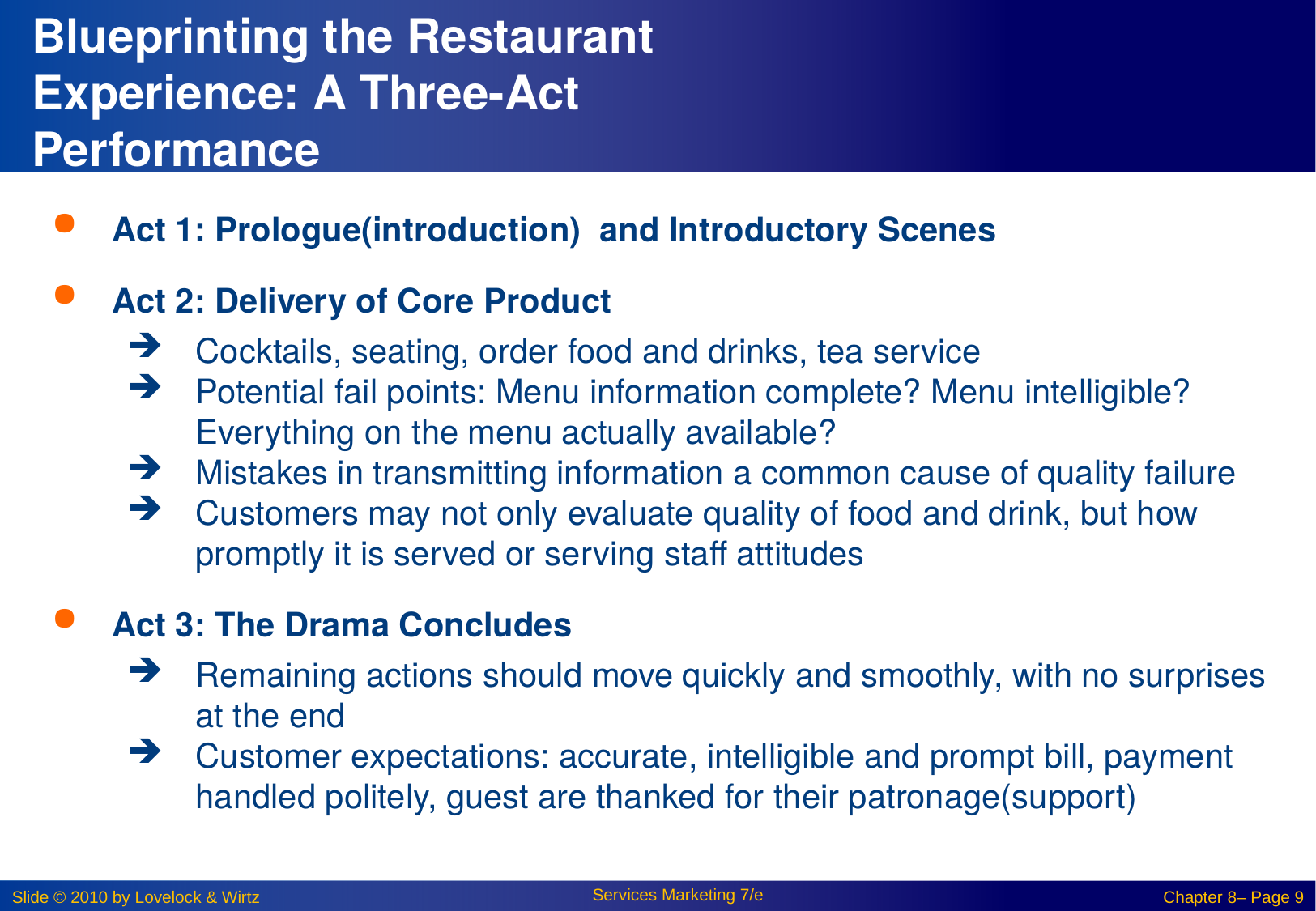

# Blueprinting the Restaurant Experience: A Three-Act Performance
Act 1: Prologue(introduction)  and Introductory Scenes
Act 2: Delivery of Core Product
Cocktails, seating, order food and drinks, tea service
Potential fail points: Menu information complete? Menu intelligible? Everything on the menu actually available?
Mistakes in transmitting information a common cause of quality failure
Customers may not only evaluate quality of food and drink, but how promptly it is served or serving staff attitudes
Act 3: The Drama Concludes
Remaining actions should move quickly and smoothly, with no surprises at the end
Customer expectations: accurate, intelligible and prompt bill, payment handled politely, guest are thanked for their patronage(support)